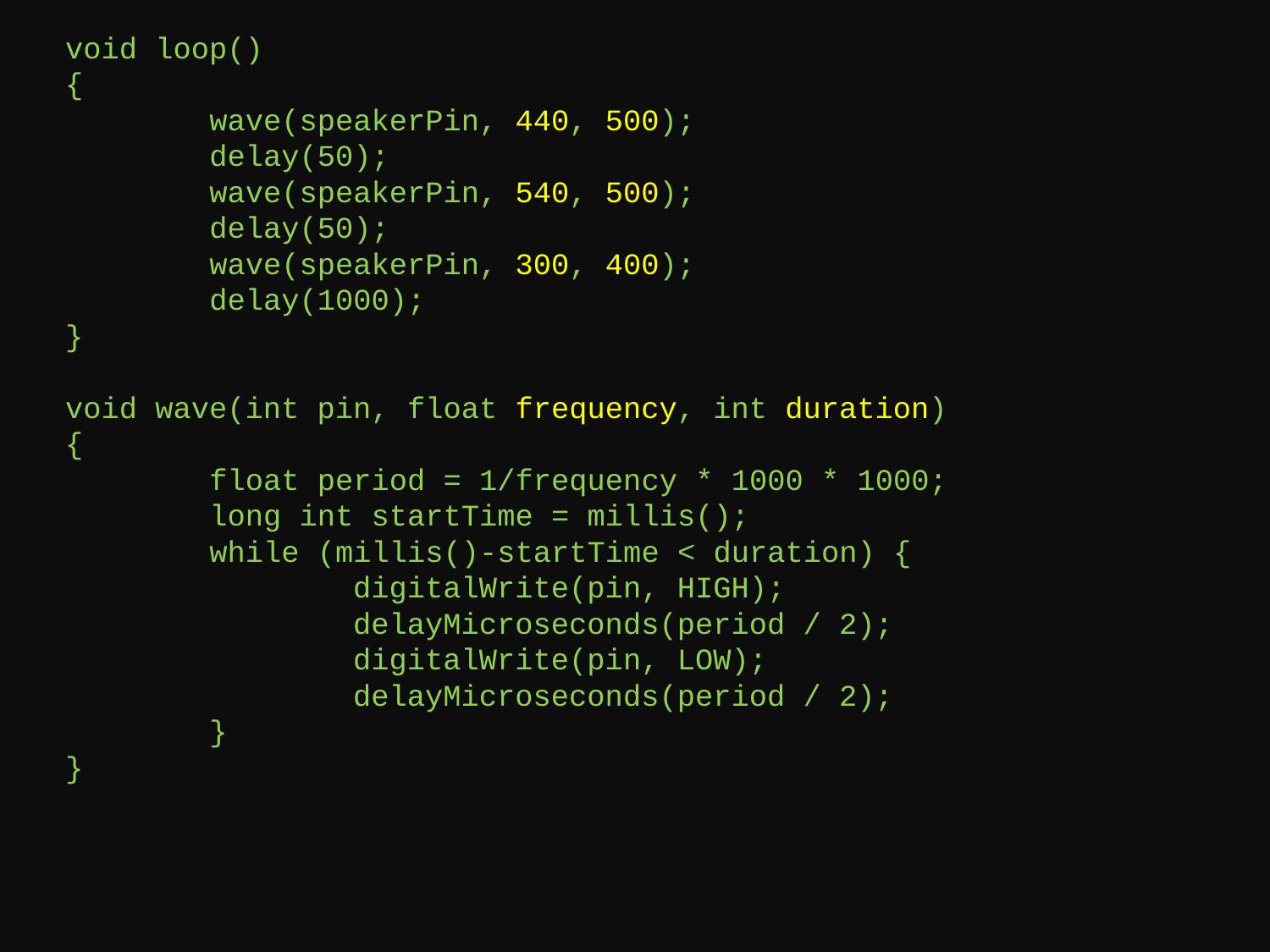

void loop()
{
        wave(speakerPin, 440, 500);
        delay(50);
        wave(speakerPin, 540, 500);
        delay(50);
        wave(speakerPin, 300, 400);
        delay(1000);
}

void wave(int pin, float frequency, int duration)
{
        float period = 1/frequency * 1000 * 1000;
        long int startTime = millis();
        while (millis()-startTime < duration) {
                digitalWrite(pin, HIGH);
                delayMicroseconds(period / 2);
                digitalWrite(pin, LOW);
                delayMicroseconds(period / 2);
        }
}